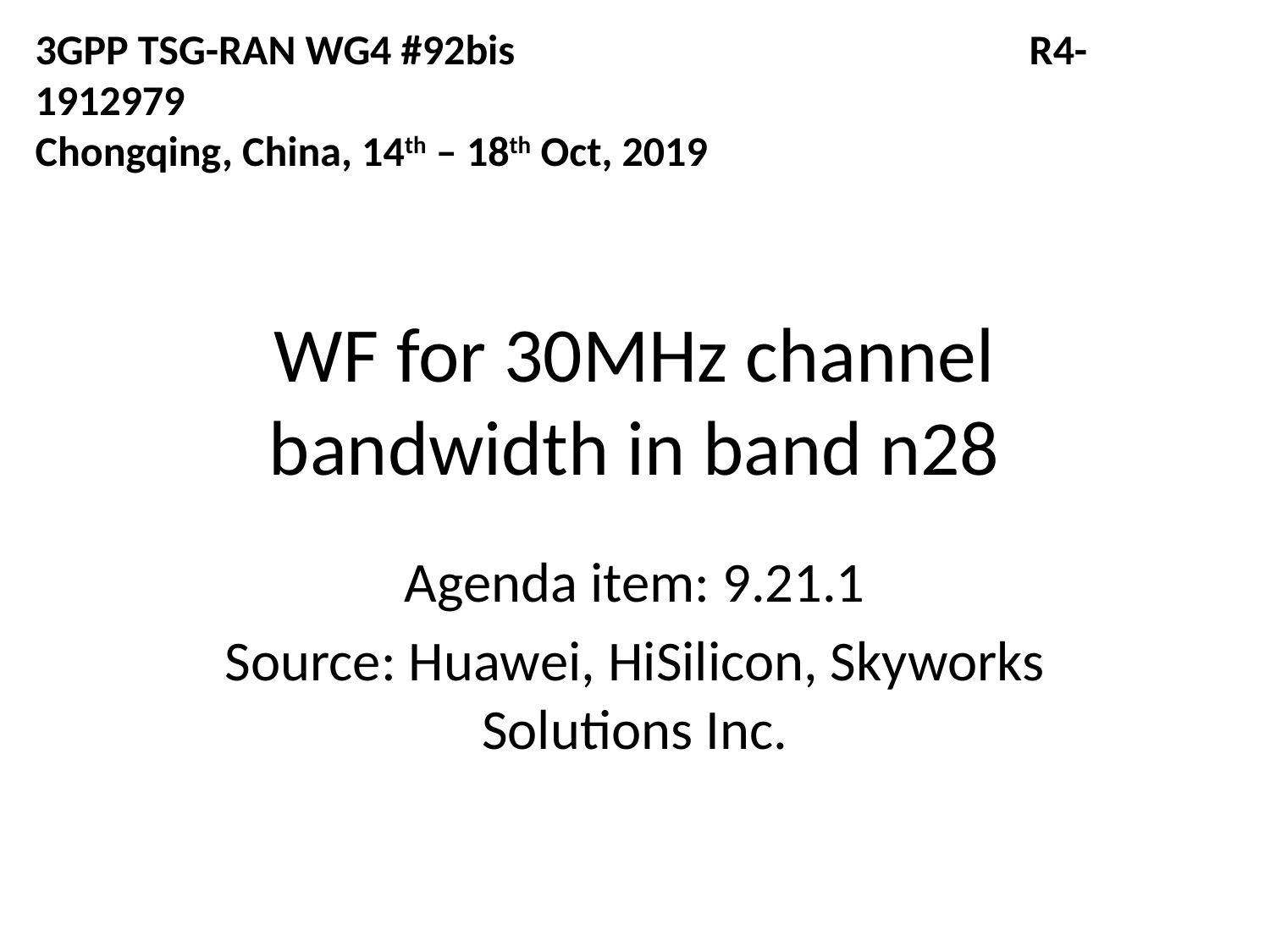

3GPP TSG-RAN WG4 #92bis	                                                   R4-1912979
Chongqing, China, 14th – 18th Oct, 2019
# WF for 30MHz channel bandwidth in band n28
Agenda item: 9.21.1
Source: Huawei, HiSilicon, Skyworks Solutions Inc.